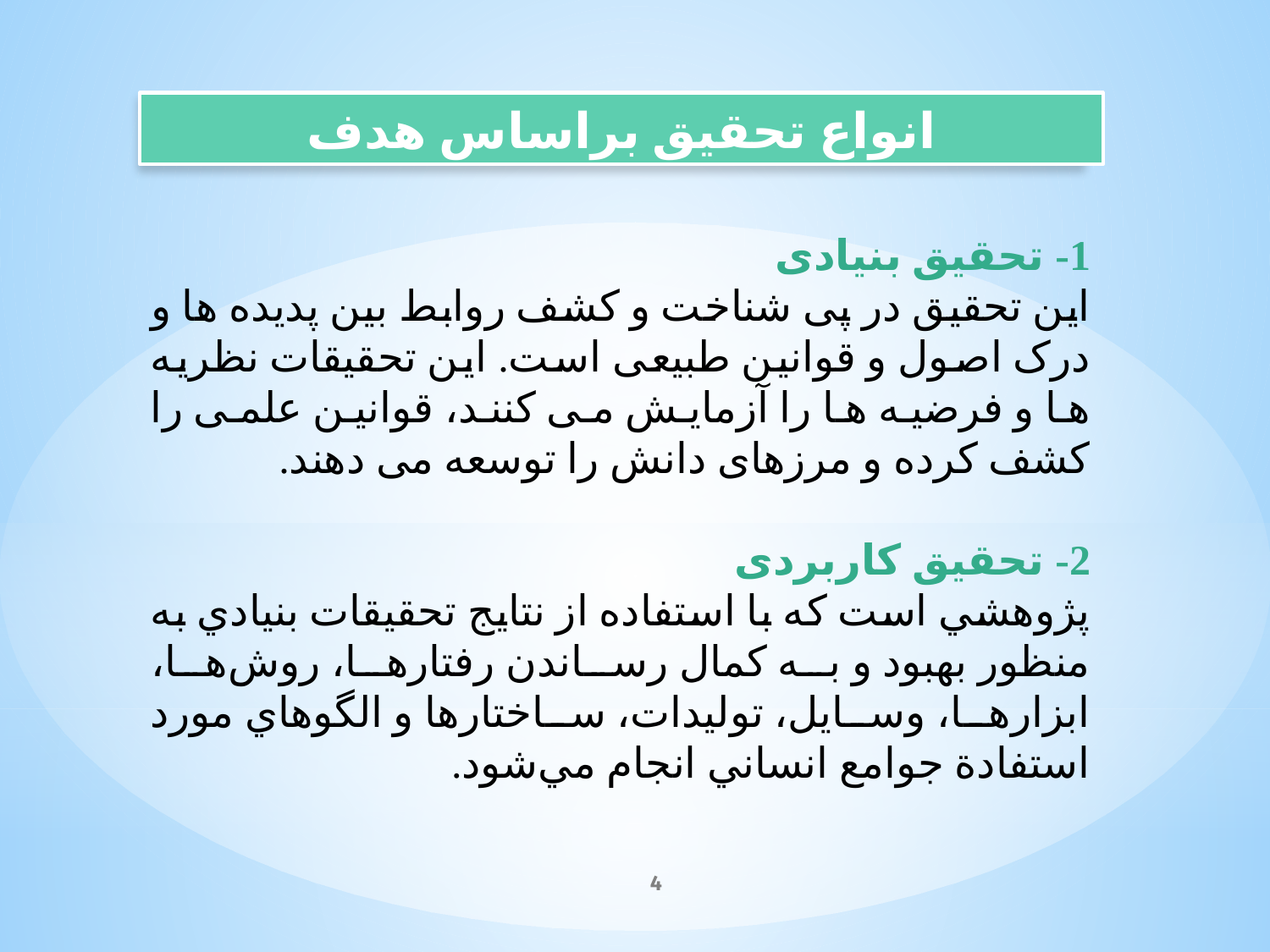

انواع تحقیق براساس هدف
1- تحقیق بنیادی
این تحقیق در پی شناخت و کشف روابط بین پدیده ها و درک اصول و قوانین طبیعی است. این تحقیقات نظریه ها و فرضیه ها را آزمایش می کنند، قوانین علمی را کشف کرده و مرزهای دانش را توسعه می دهند.
2- تحقیق کاربردی
پژوهشي است كه با استفاده از نتايج تحقيقات بنيادي به منظور بهبود و به كمال رساندن رفتارها، روش‌ها، ابزار‌ها، وسايل، توليدات، ساختارها و الگوهاي مورد استفادة جوامع انساني انجام مي‌شود.

4